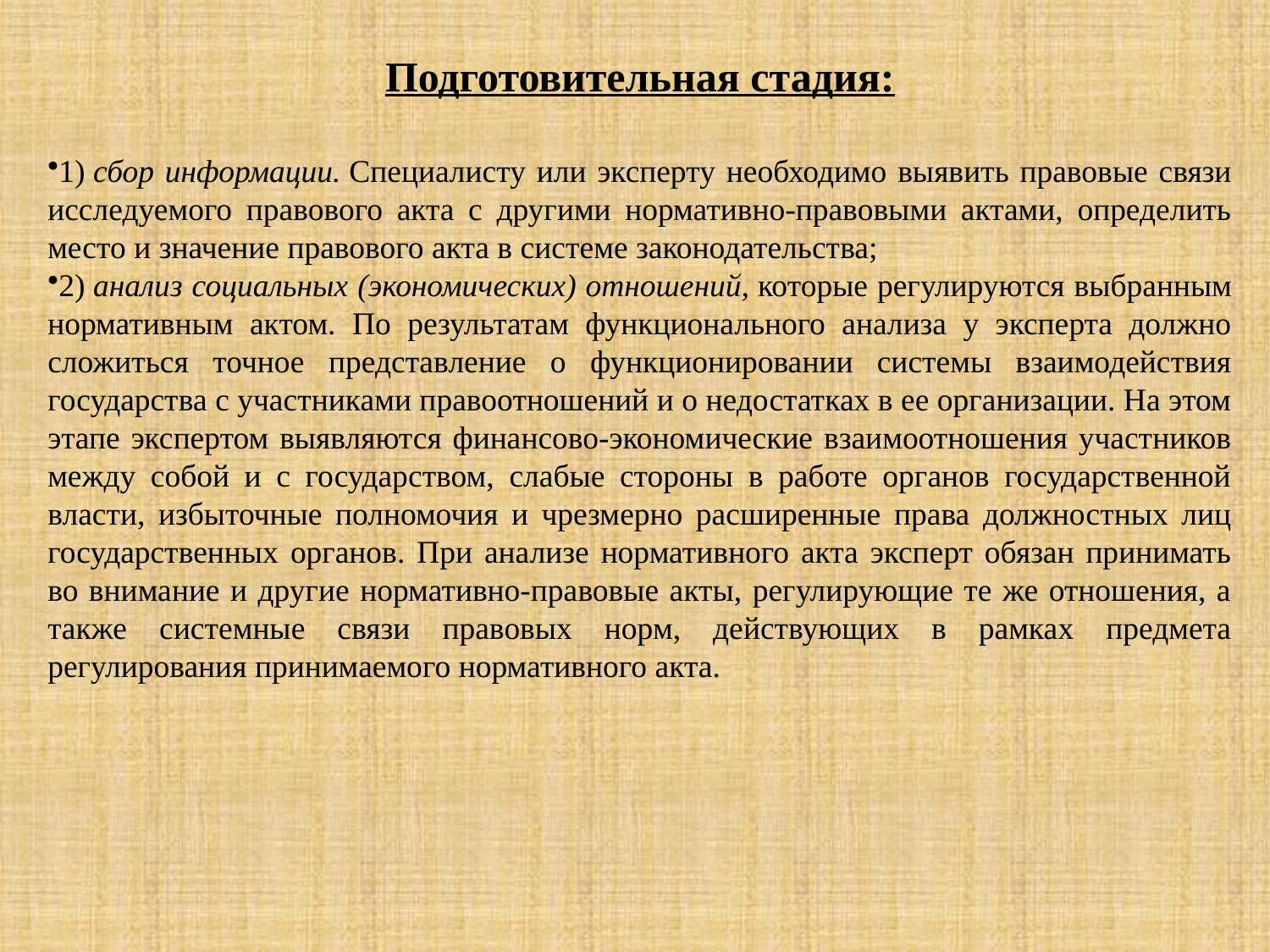

Подготовительная стадия:

1) сбор информации. Специалисту или эксперту необходимо выявить правовые связи исследуемого правового акта с другими нормативно-правовыми актами, определить место и значение правового акта в системе законодательства;
2) анализ социальных (экономических) отношений, которые регулируются выбранным нормативным актом. По результатам функционального анализа у эксперта должно сложиться точное представление о функционировании системы взаимодействия государства с участниками правоотношений и о недостатках в ее организации. На этом этапе экспертом выявляются финансово-экономические взаимоотношения участников между собой и с государством, слабые стороны в работе органов государственной власти, избыточные полномочия и чрезмерно расширенные права должностных лиц государственных органов. При анализе нормативного акта эксперт обязан принимать во внимание и другие нормативно-правовые акты, регулирующие те же отношения, а также системные связи правовых норм, действующих в рамках предмета регулирования принимаемого нормативного акта.